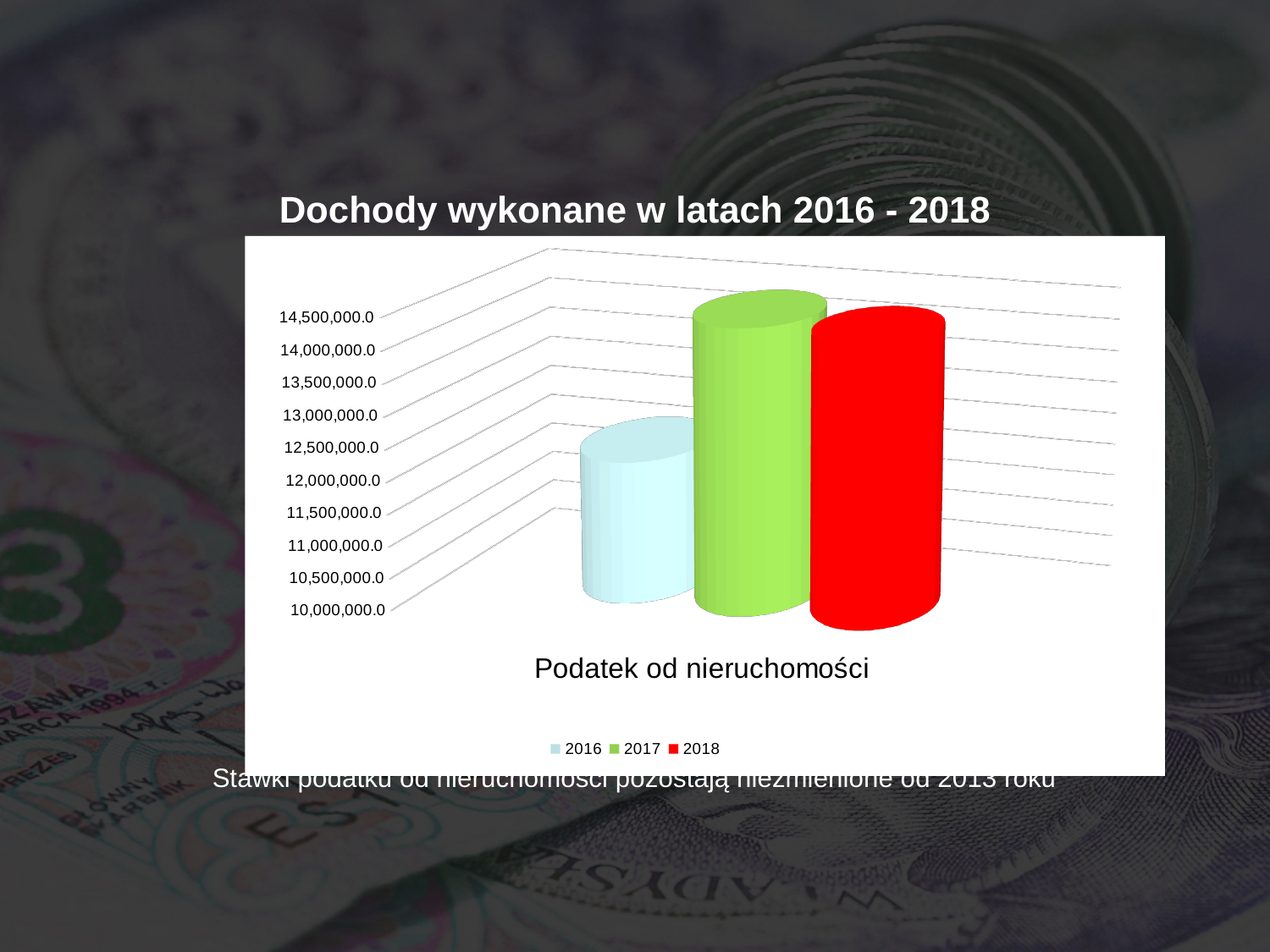

Stawki podatku od nieruchomości pozostają niezmienione od 2013 roku
# Dochody wykonane w latach 2016 - 2018

[unsupported chart]